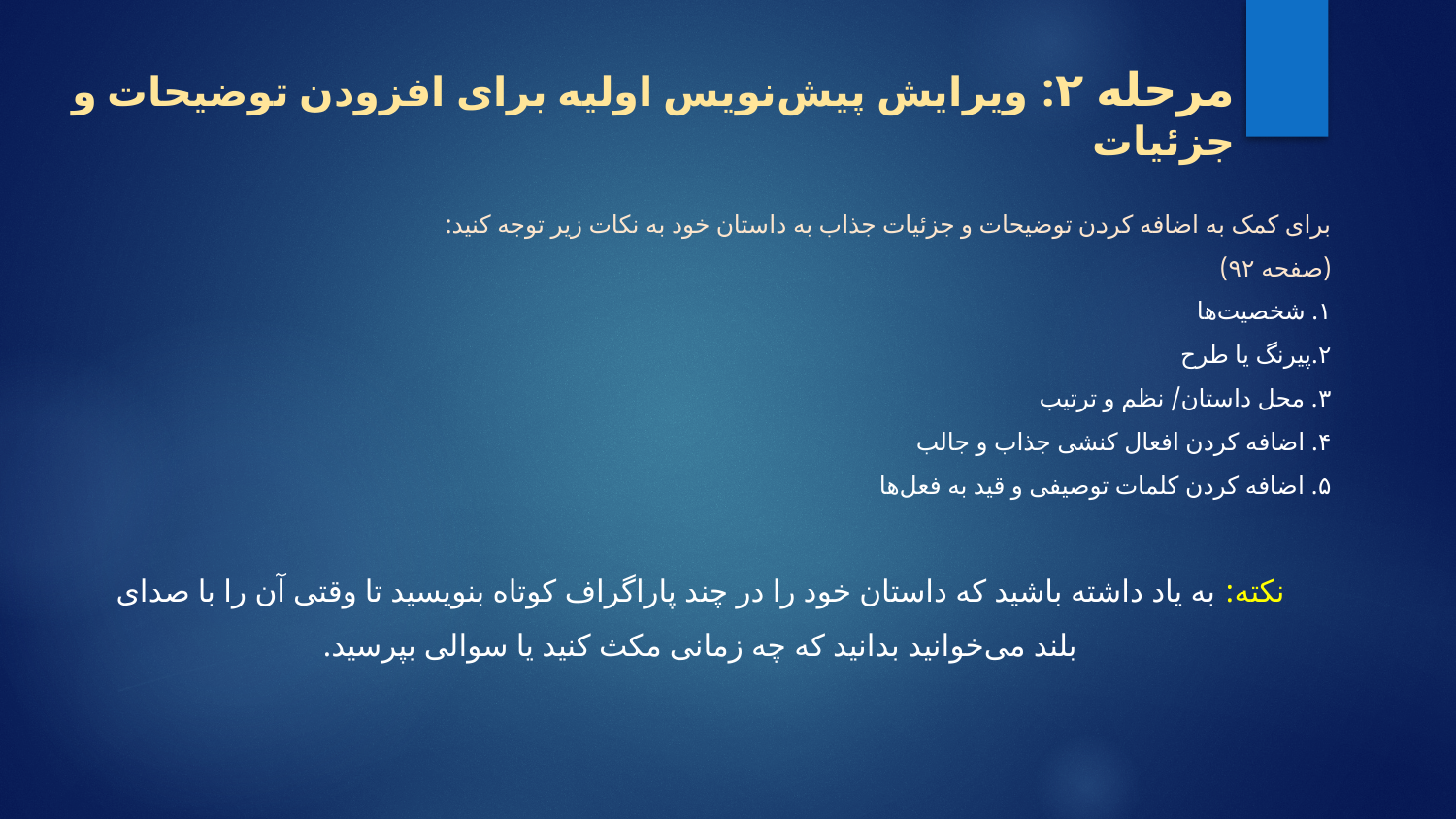

# مرحله ۲: ویرایش پیش‌نویس اولیه برای افزودن توضیحات و جزئیات
برای کمک به اضافه کردن توضیحات و جزئیات جذاب به داستان خود به نکات زیر توجه کنید:
(صفحه ۹۲)
۱. شخصیت‌ها
۲.پیرنگ یا طرح
۳. محل داستان/ نظم و ترتیب
۴. اضافه کردن افعال کنشی جذاب و جالب
۵. اضافه کردن کلمات توصیفی و قید به فعل‌ها

نکته: به یاد داشته باشید که داستان خود را در چند پاراگراف‌ کوتاه بنویسید تا وقتی آن را با صدای بلند می‌خوانید بدانید که چه زمانی مکث کنید یا سوالی بپرسید.